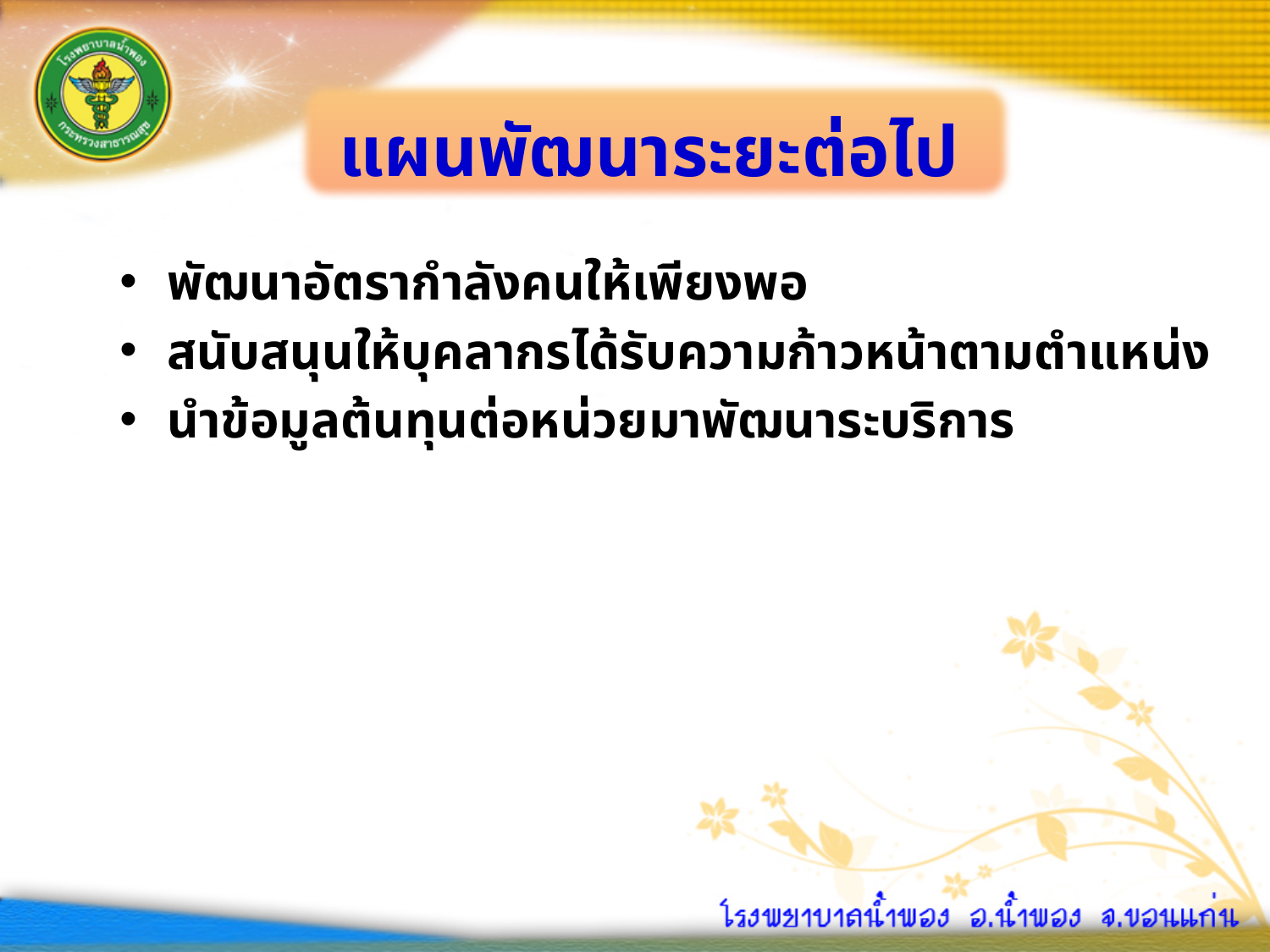

# แผนพัฒนาระยะต่อไป

พัฒนาอัตรากำลังคนให้เพียงพอ
สนับสนุนให้บุคลากรได้รับความก้าวหน้าตามตำแหน่ง
นำข้อมูลต้นทุนต่อหน่วยมาพัฒนาระบริการ